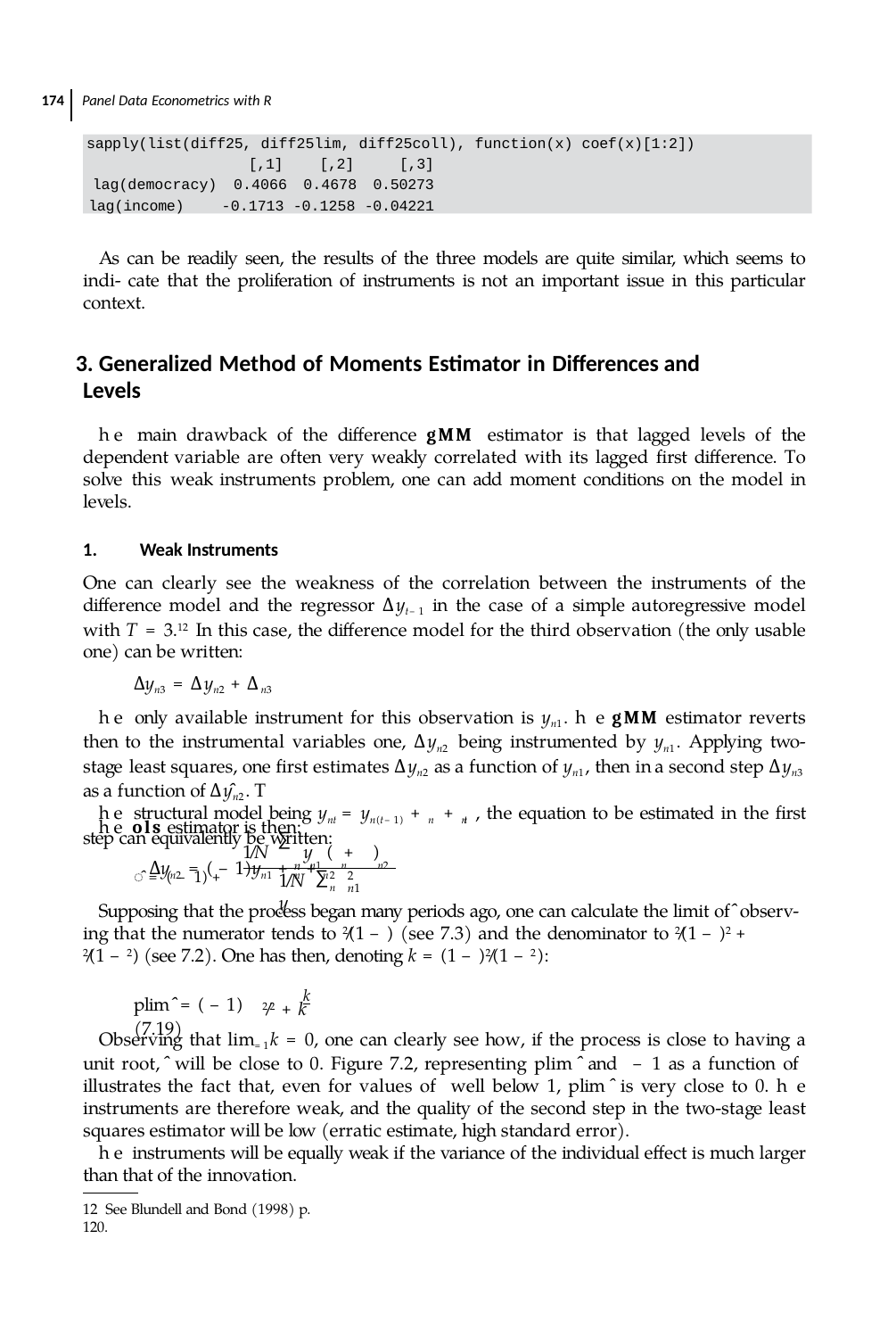

174  Panel Data Econometrics with R

sapply(list(diff25, diff25lim, diff25coll), function(x) coef(x)[1:2])
[,1]	[,2]	[,3]
lag(democracy) 0.4066 0.4678 0.50273
lag(income)	-0.1713 -0.1258 -0.04221
As can be readily seen, the results of the three models are quite similar, which seems to indi- cate that the proliferation of instruments is not an important issue in this particular context.

Generalized Method of Moments Estimator in Differences and Levels

he main drawback of the difference gmm  estimator is that lagged levels of the dependent variable are often very weakly correlated with its lagged ﬁrst difference. To solve this weak instruments problem, one can add moment conditions on the model in levels.

Weak Instruments
One can clearly see the weakness of the correlation between the instruments of the difference model and the regressor Δyt–1 in the case of a simple autoregressive model with T = 3.12  In this case, the difference model for the third observation (the only usable one) can be written:
Δyn3 = Δyn2 + Δn3
he only available instrument for this observation is yn1. he gmm estimator reverts then to the instrumental variables one, Δyn2  being instrumented by yn1. Applying two-stage least squares, one ﬁrst estimates Δyn2  as a function of yn1, then ina second step Δyn3  as a function of Δŷn2.T
he structural model being ynt = yn(t–1) + n + nt , the equation to be estimated in the ﬁrst step can equivalently be written:
Δyn2 = ( – 1)yn1 + n + n2
he ols estimator is then:
∑
1∕N	y ( +  )
n n1  n	n2
̂ = ( – 1) +	∑
2
n n1
1∕N	y

Supposing that the process began many periods ago, one can calculate the limit of ̂ observ-
ing that the numerator tends to 2∕(1 – ) (see 7.3) and the denominator to 2∕(1 – )2 +

2∕(1 – 2) (see 7.2). One has then, denoting k = (1 – )2∕(1 – 2):

plim ̂ = ( – 1) 	k		(7.19)
2∕2 + k

Observing that lim=1k = 0, one can clearly see how, if the process is close to having a unit root, ̂ will be close to 0. Figure 7.2, representing plim ̂ and  – 1 as a function of  illustrates the fact that, even for values of  well below 1, plim ̂ is very close to 0. he instruments are therefore weak, and the quality of the second step in the two-stage least squares estimator will be low (erratic estimate, high standard error).
he instruments will be equally weak if the variance of the individual effect is much larger than that of the innovation.

12 See Blundell and Bond (1998) p. 120.